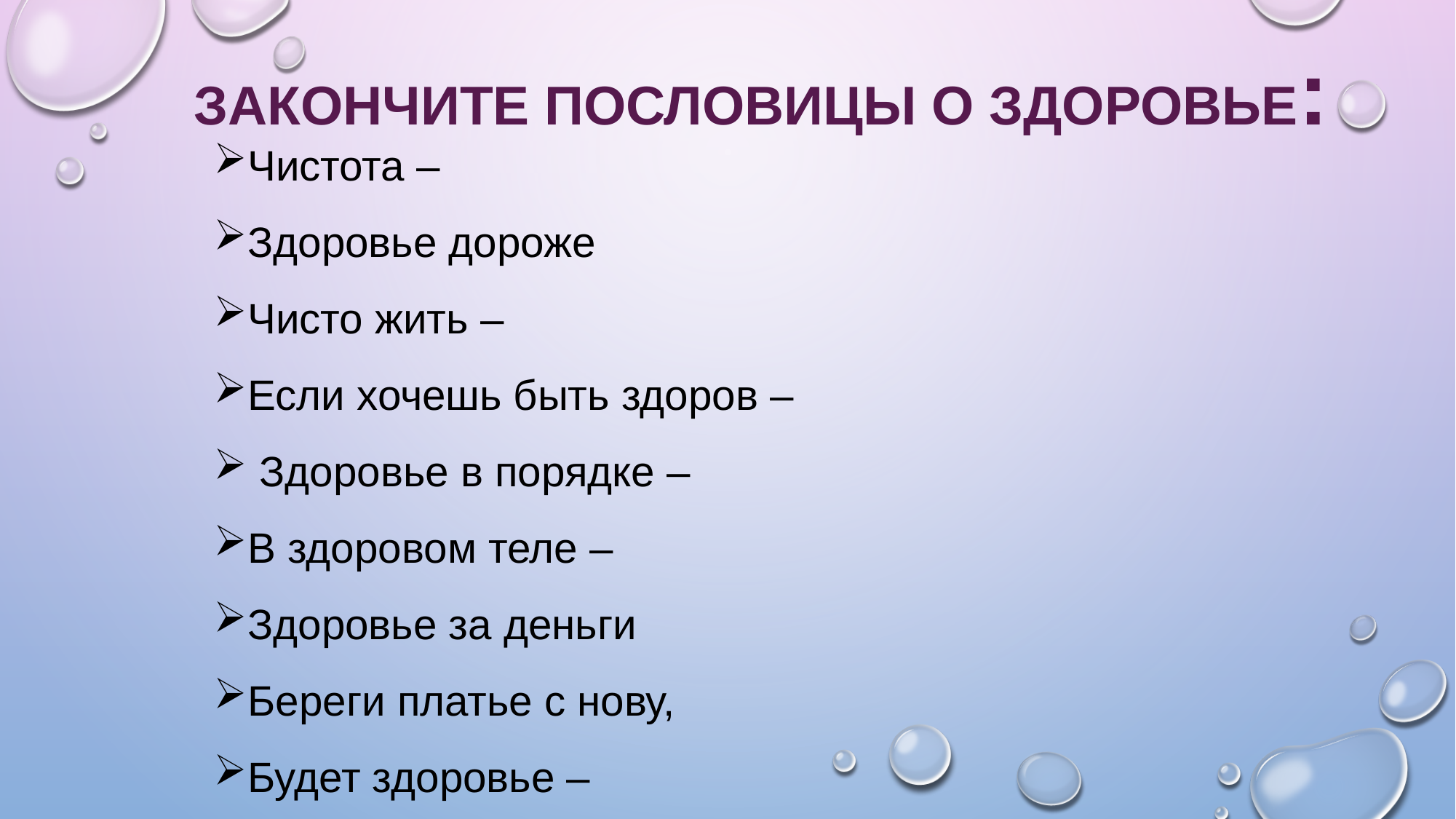

# Закончите пословицы о здоровье:
Чистота –
Здоровье дороже
Чисто жить –
Если хочешь быть здоров –
 Здоровье в порядке –
В здоровом теле –
Здоровье за деньги
Береги платье с нову,
Будет здоровье –